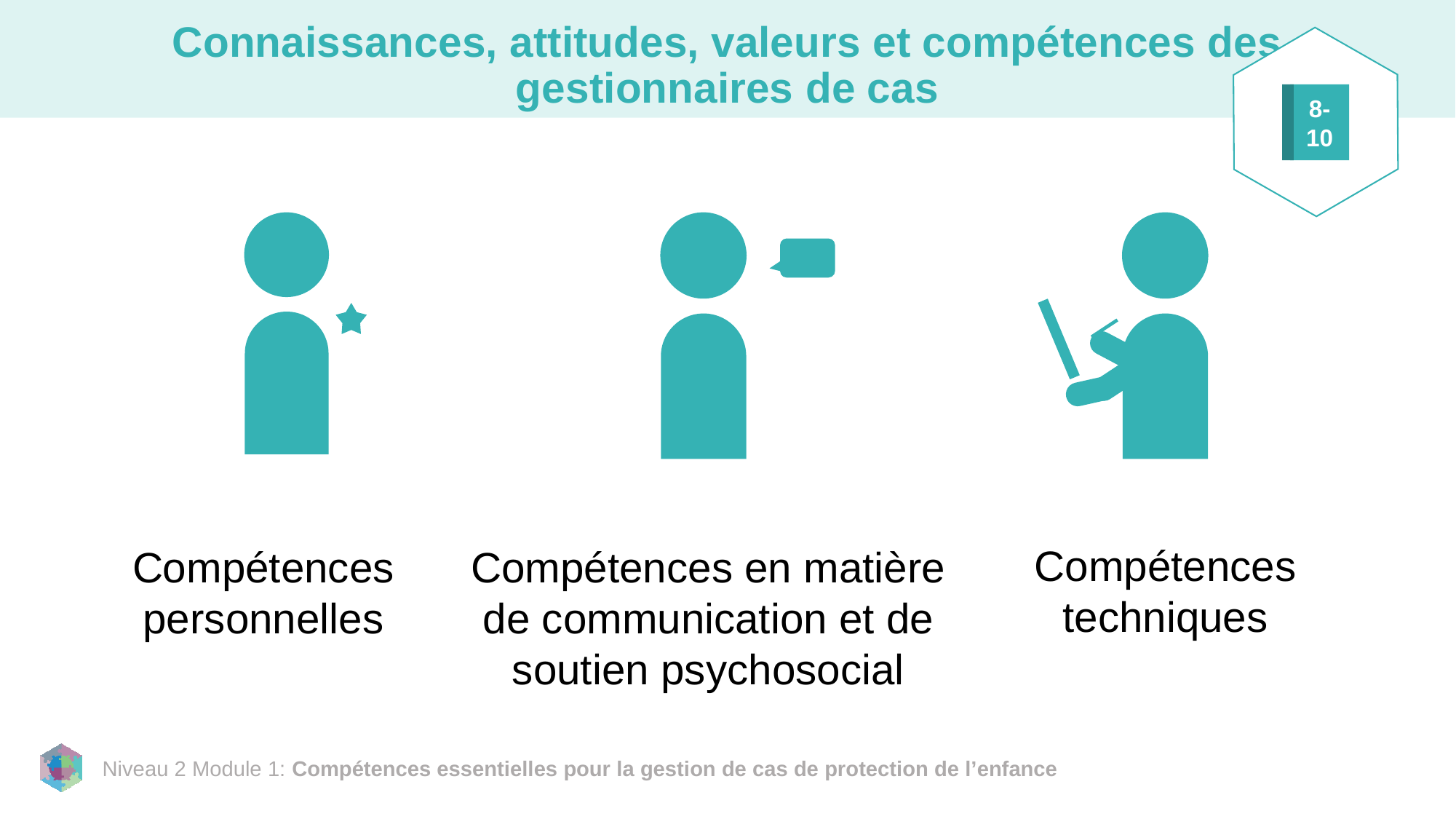

8-10

# Connaissances, attitudes, valeurs et compétences des gestionnaires de cas

Compétences techniques
Compétences personnelles
Compétences en matière de communication et de soutien psychosocial